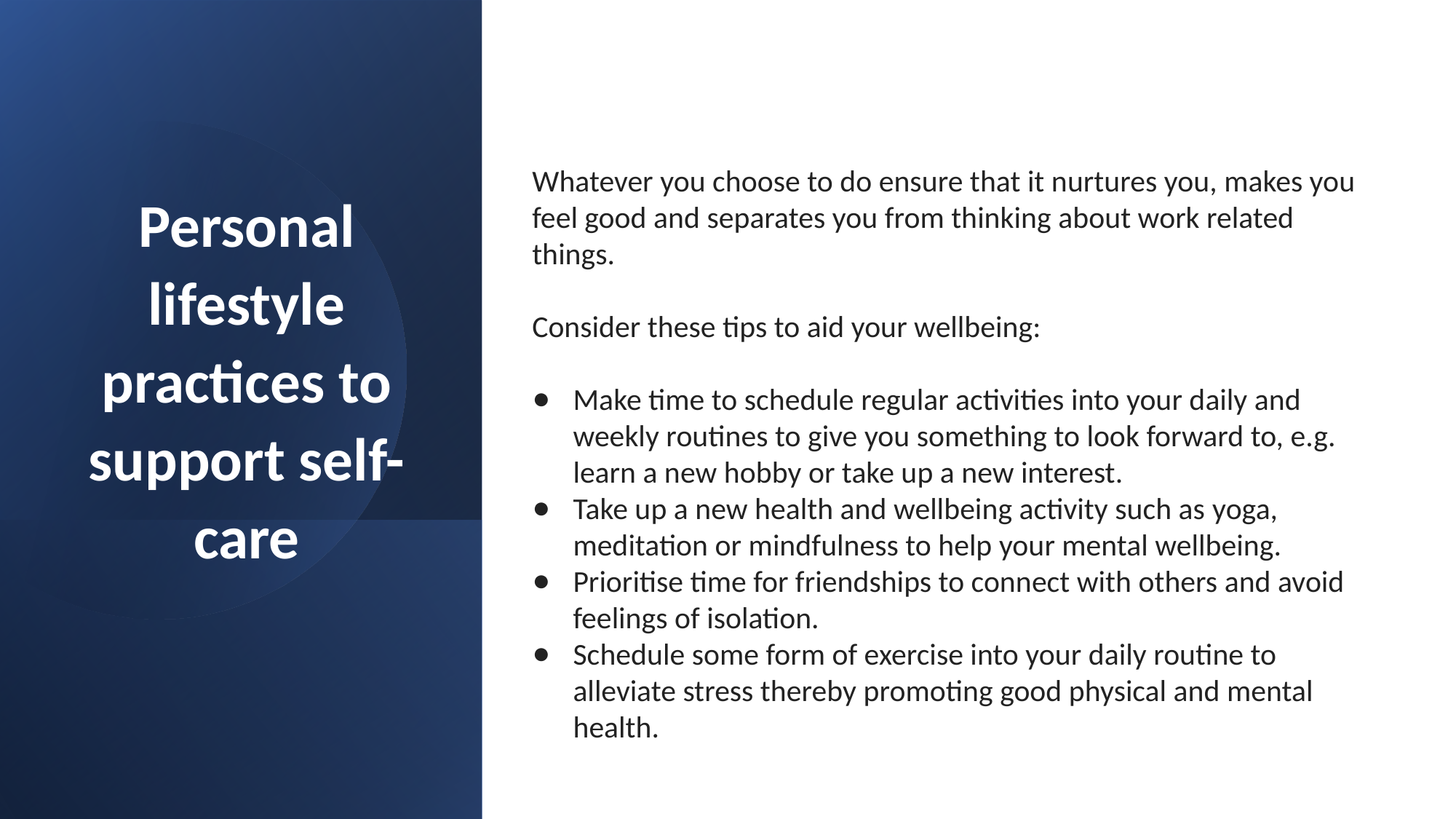

# Personal lifestyle practices to support self-care
Whatever you choose to do ensure that it nurtures you, makes you feel good and separates you from thinking about work related things.

Consider these tips to aid your wellbeing:

Make time to schedule regular activities into your daily and weekly routines to give you something to look forward to, e.g. learn a new hobby or take up a new interest.
Take up a new health and wellbeing activity such as yoga, meditation or mindfulness to help your mental wellbeing.
Prioritise time for friendships to connect with others and avoid feelings of isolation.
Schedule some form of exercise into your daily routine to alleviate stress thereby promoting good physical and mental health.